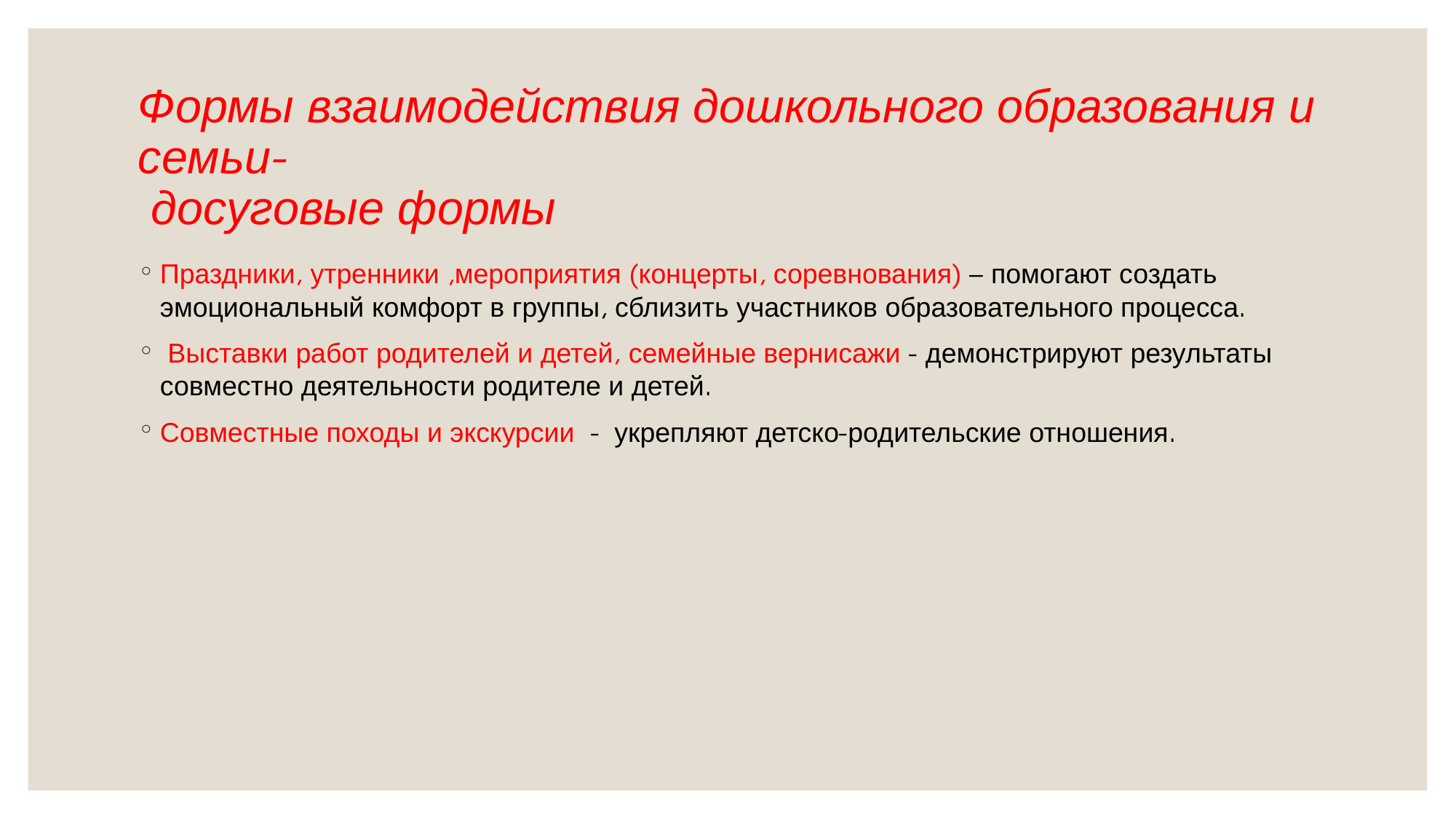

# Формы взаимодействия дошкольного образования и семьи- досуговые формы
Праздники, утренники ,мероприятия (концерты, соревнования) – помогают создать эмоциональный комфорт в группы, сблизить участников образовательного процесса.
 Выставки работ родителей и детей, семейные вернисажи - демонстрируют результаты совместно деятельности родителе и детей.
Совместные походы и экскурсии  -  укрепляют детско-родительские отношения.